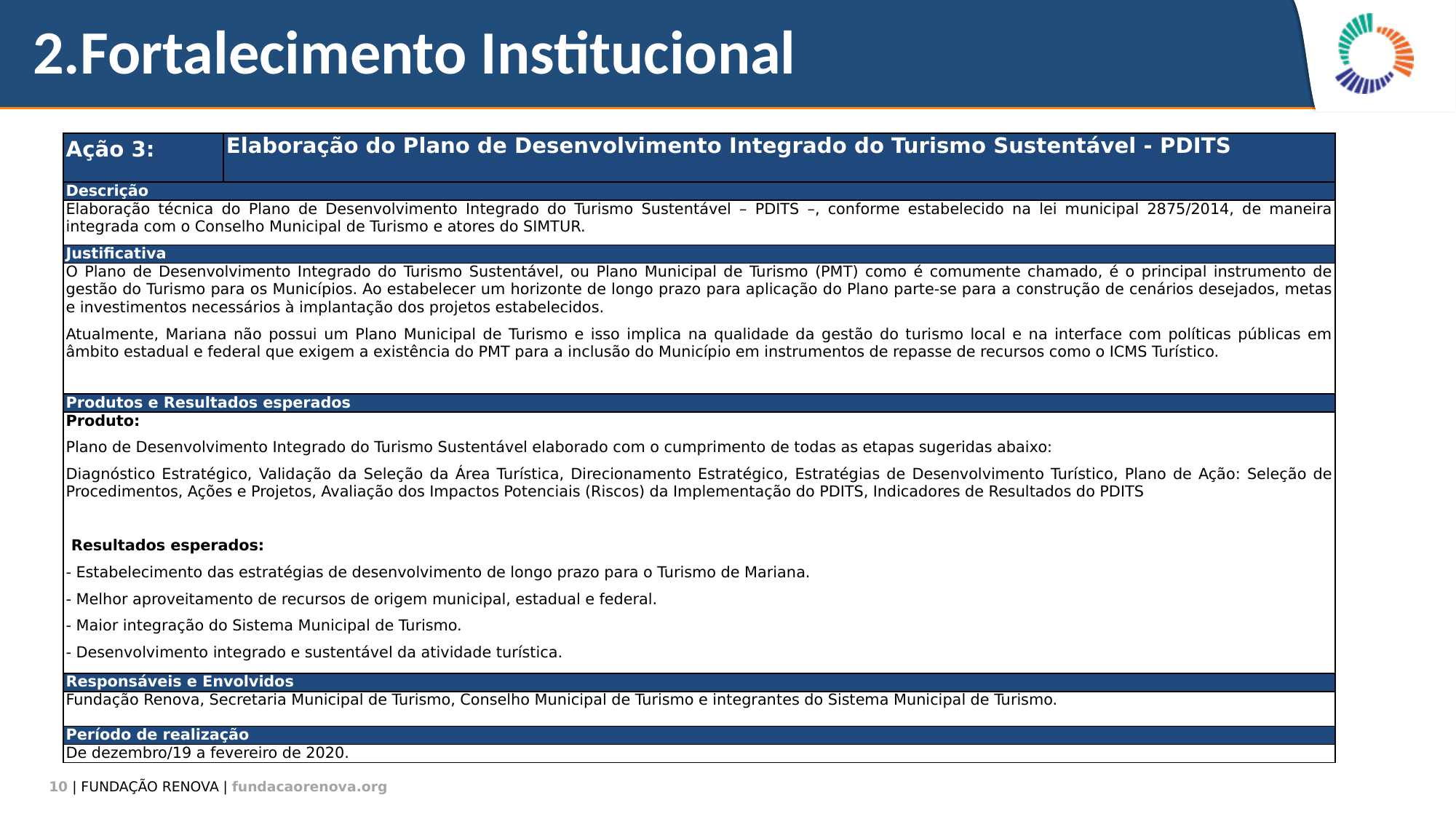

# 2.Fortalecimento Institucional
| Ação 3: | Elaboração do Plano de Desenvolvimento Integrado do Turismo Sustentável - PDITS |
| --- | --- |
| Descrição |  |
| Elaboração técnica do Plano de Desenvolvimento Integrado do Turismo Sustentável – PDITS –, conforme estabelecido na lei municipal 2875/2014, de maneira integrada com o Conselho Municipal de Turismo e atores do SIMTUR. |  |
| Justificativa |  |
| O Plano de Desenvolvimento Integrado do Turismo Sustentável, ou Plano Municipal de Turismo (PMT) como é comumente chamado, é o principal instrumento de gestão do Turismo para os Municípios. Ao estabelecer um horizonte de longo prazo para aplicação do Plano parte-se para a construção de cenários desejados, metas e investimentos necessários à implantação dos projetos estabelecidos. Atualmente, Mariana não possui um Plano Municipal de Turismo e isso implica na qualidade da gestão do turismo local e na interface com políticas públicas em âmbito estadual e federal que exigem a existência do PMT para a inclusão do Município em instrumentos de repasse de recursos como o ICMS Turístico. |  |
| Produtos e Resultados esperados |  |
| Produto: Plano de Desenvolvimento Integrado do Turismo Sustentável elaborado com o cumprimento de todas as etapas sugeridas abaixo: Diagnóstico Estratégico, Validação da Seleção da Área Turística, Direcionamento Estratégico, Estratégias de Desenvolvimento Turístico, Plano de Ação: Seleção de Procedimentos, Ações e Projetos, Avaliação dos Impactos Potenciais (Riscos) da Implementação do PDITS, Indicadores de Resultados do PDITS  Resultados esperados: - Estabelecimento das estratégias de desenvolvimento de longo prazo para o Turismo de Mariana. - Melhor aproveitamento de recursos de origem municipal, estadual e federal. - Maior integração do Sistema Municipal de Turismo. - Desenvolvimento integrado e sustentável da atividade turística. |  |
| Responsáveis e Envolvidos |  |
| Fundação Renova, Secretaria Municipal de Turismo, Conselho Municipal de Turismo e integrantes do Sistema Municipal de Turismo. |  |
| Período de realização |  |
| De dezembro/19 a fevereiro de 2020. |  |